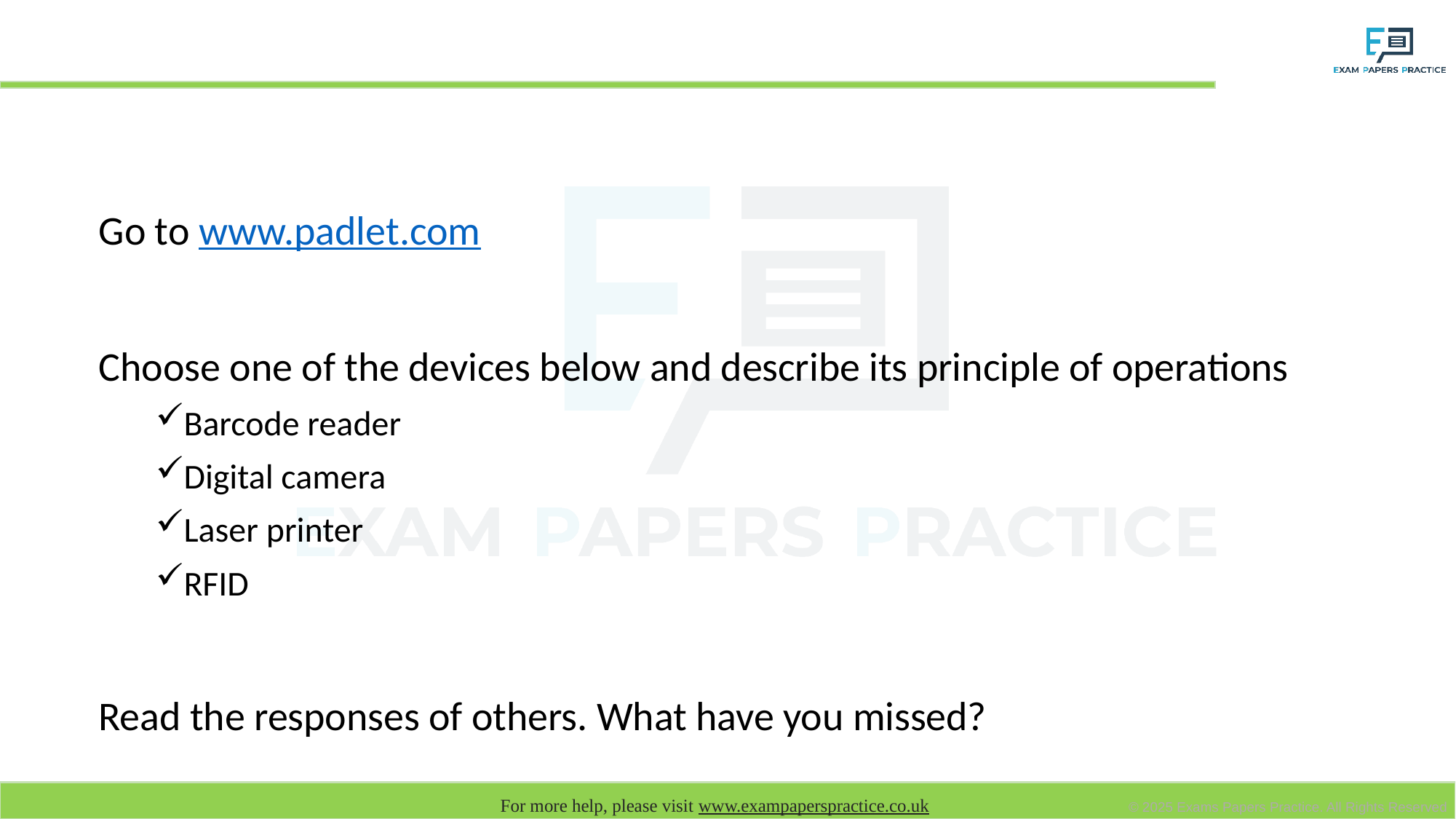

# Plenary
Go to www.padlet.com

Choose one of the devices below and describe its principle of operations
Barcode reader
Digital camera
Laser printer
RFID

Read the responses of others. What have you missed?